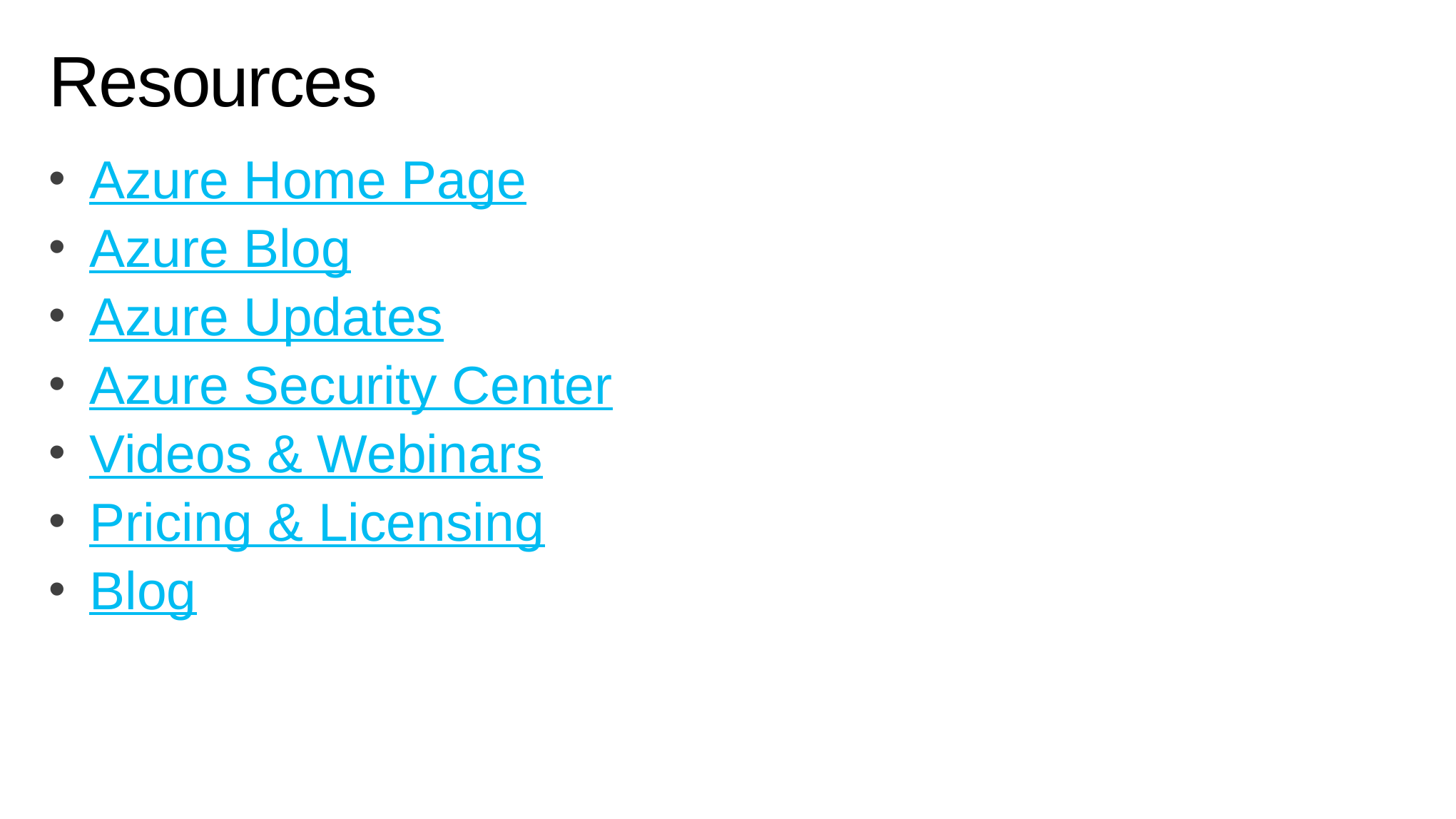

# Resources
Azure Home Page
Azure Blog
Azure Updates
Azure Security Center
Videos & Webinars
Pricing & Licensing
Blog